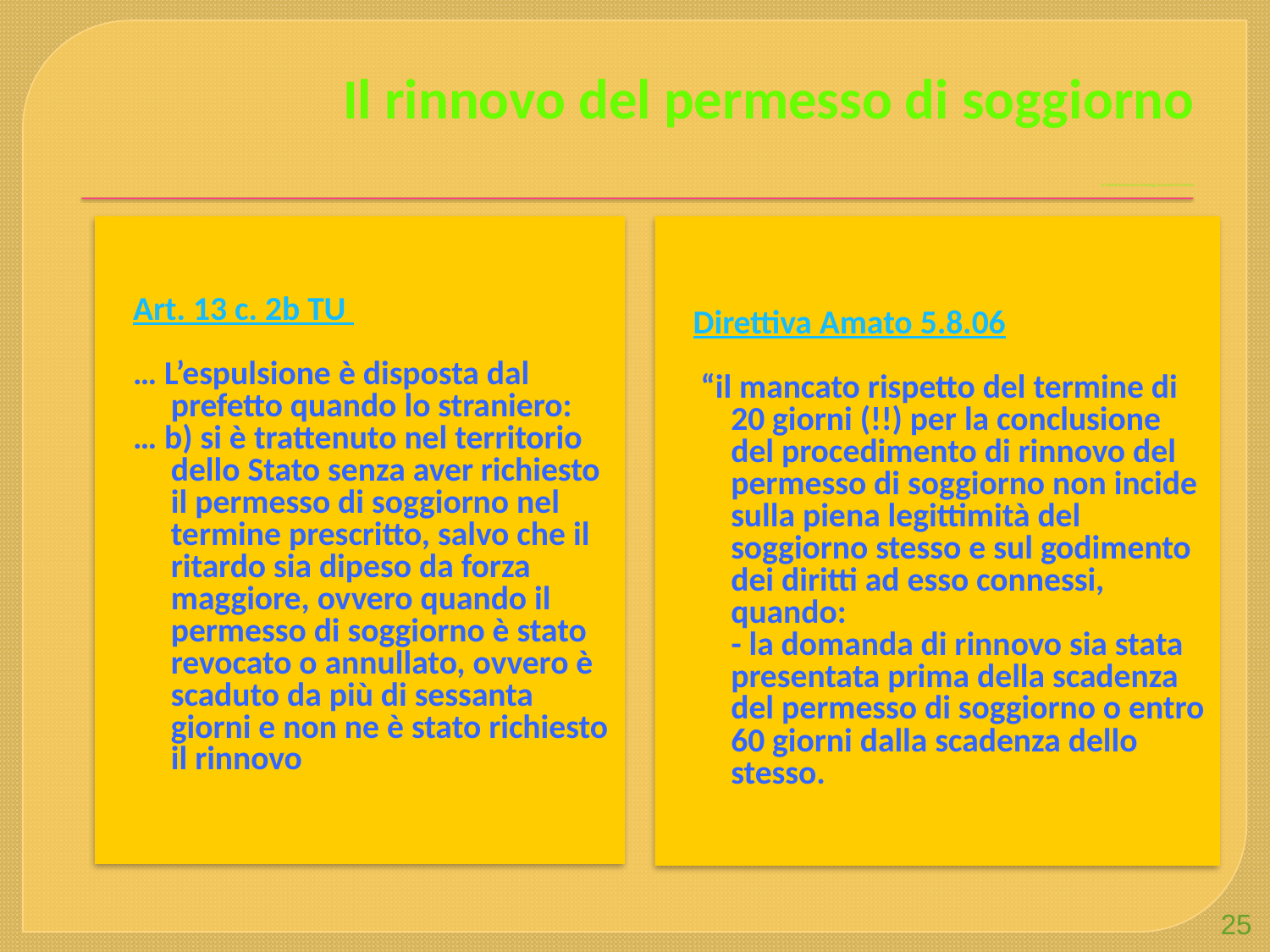

La validità del permesso nei 60gg. Successivi la scadenza
Il rinnovo del permesso di soggiorno

Art. 13 c. 2b TU

… L’espulsione è disposta dal prefetto quando lo straniero:
… b) si è trattenuto nel territorio dello Stato senza aver richiesto il permesso di soggiorno nel termine prescritto, salvo che il ritardo sia dipeso da forza maggiore, ovvero quando il permesso di soggiorno è stato revocato o annullato, ovvero è scaduto da più di sessanta giorni e non ne è stato richiesto il rinnovo

Direttiva Amato 5.8.06

 “il mancato rispetto del termine di 20 giorni (!!) per la conclusione del procedimento di rinnovo del permesso di soggiorno non incide sulla piena legittimità del soggiorno stesso e sul godimento dei diritti ad esso connessi, quando:
     - la domanda di rinnovo sia stata presentata prima della scadenza del permesso di soggiorno o entro 60 giorni dalla scadenza dello stesso.

25